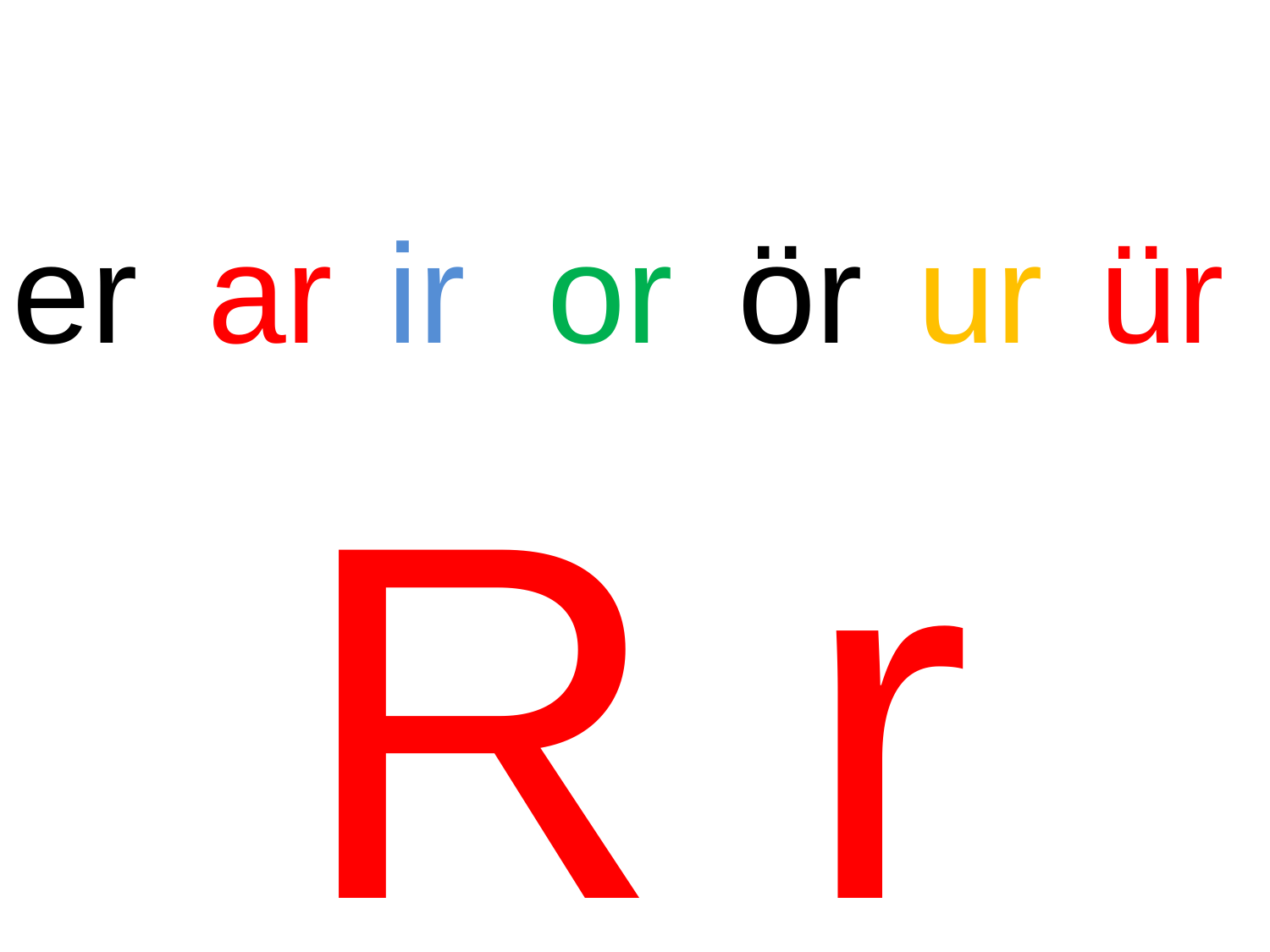

er
ar

ir
or
ör
ur
ür
R r